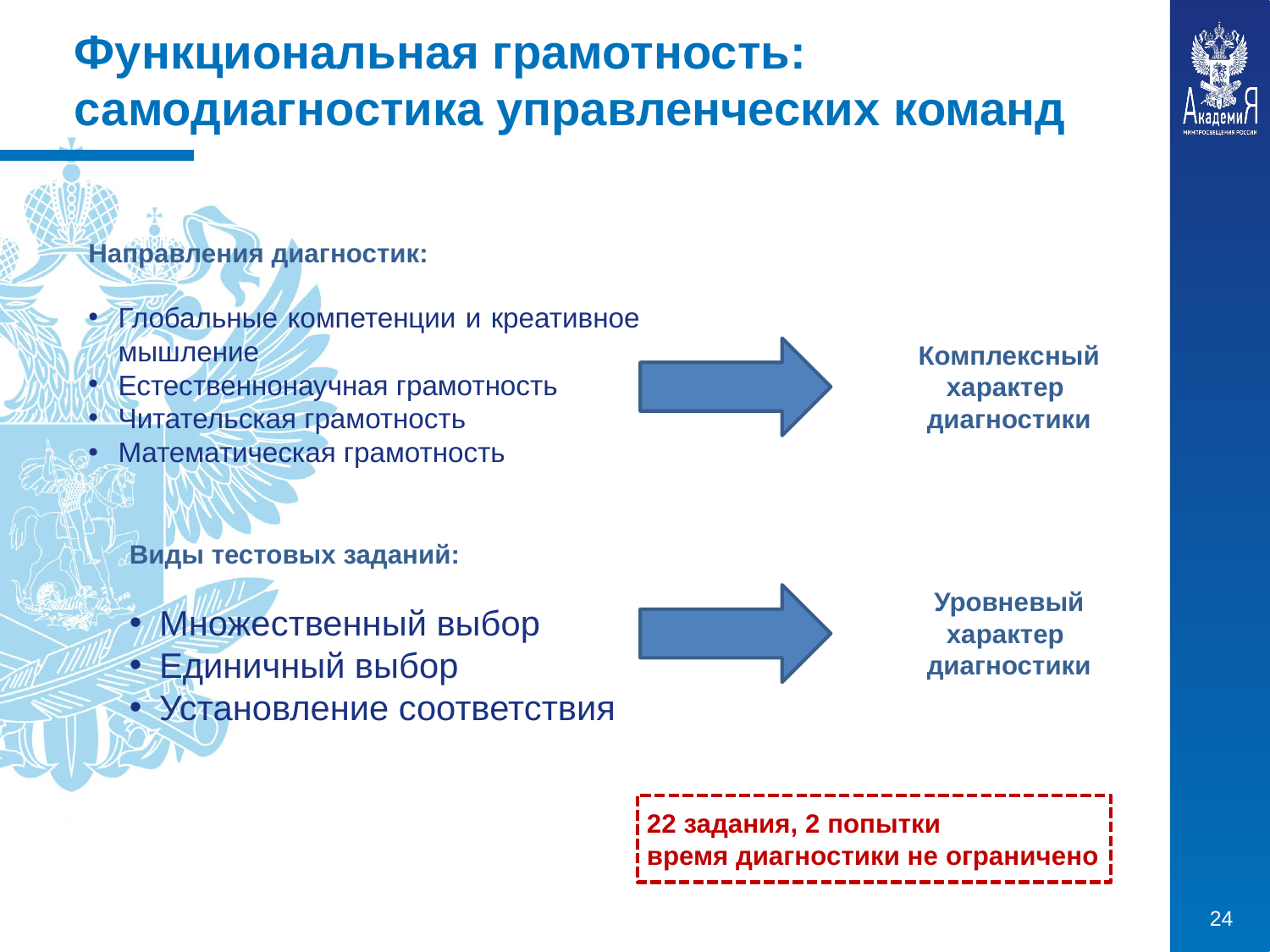

Функциональная грамотность: самодиагностика управленческих команд
Направления диагностик:

Глобальные компетенции и креативное мышление
Естественнонаучная грамотность
Читательская грамотность
Математическая грамотность
Комплексный
характер
диагностики

Виды тестовых заданий:

Множественный выбор
Единичный выбор
Установление соответствия
Уровневый
характер
диагностики

22 задания, 2 попытки
время диагностики не ограничено